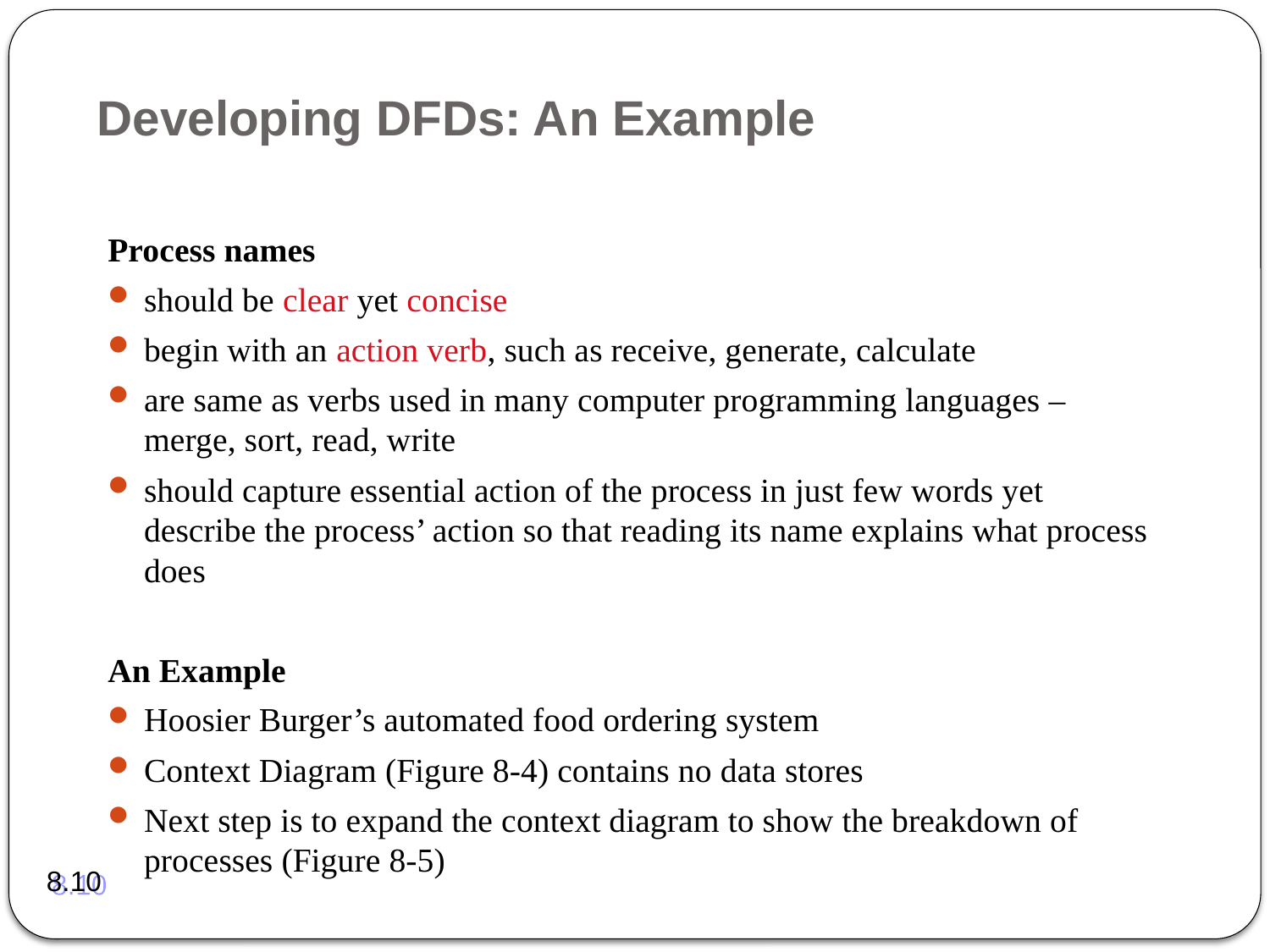

# Developing DFDs: An Example
Process names
should be clear yet concise
begin with an action verb, such as receive, generate, calculate
are same as verbs used in many computer programming languages – merge, sort, read, write
should capture essential action of the process in just few words yet describe the process’ action so that reading its name explains what process does

An Example
Hoosier Burger’s automated food ordering system
Context Diagram (Figure 8-4) contains no data stores
Next step is to expand the context diagram to show the breakdown of processes (Figure 8-5)
8.10